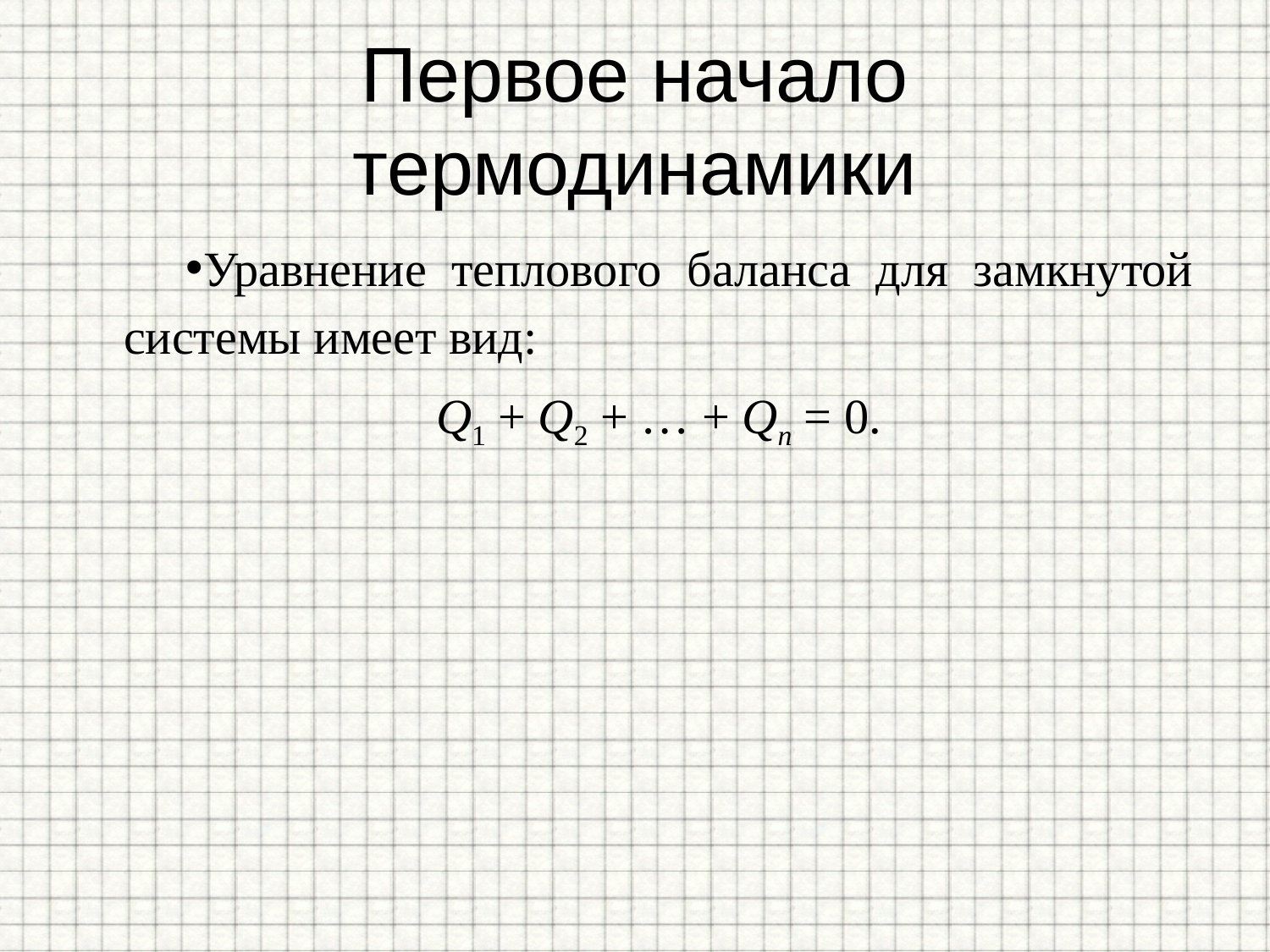

# Первое начало термодинамики
Уравнение теплового баланса для замкнутой системы имеет вид:
Q1 + Q2 + … + Qn = 0.